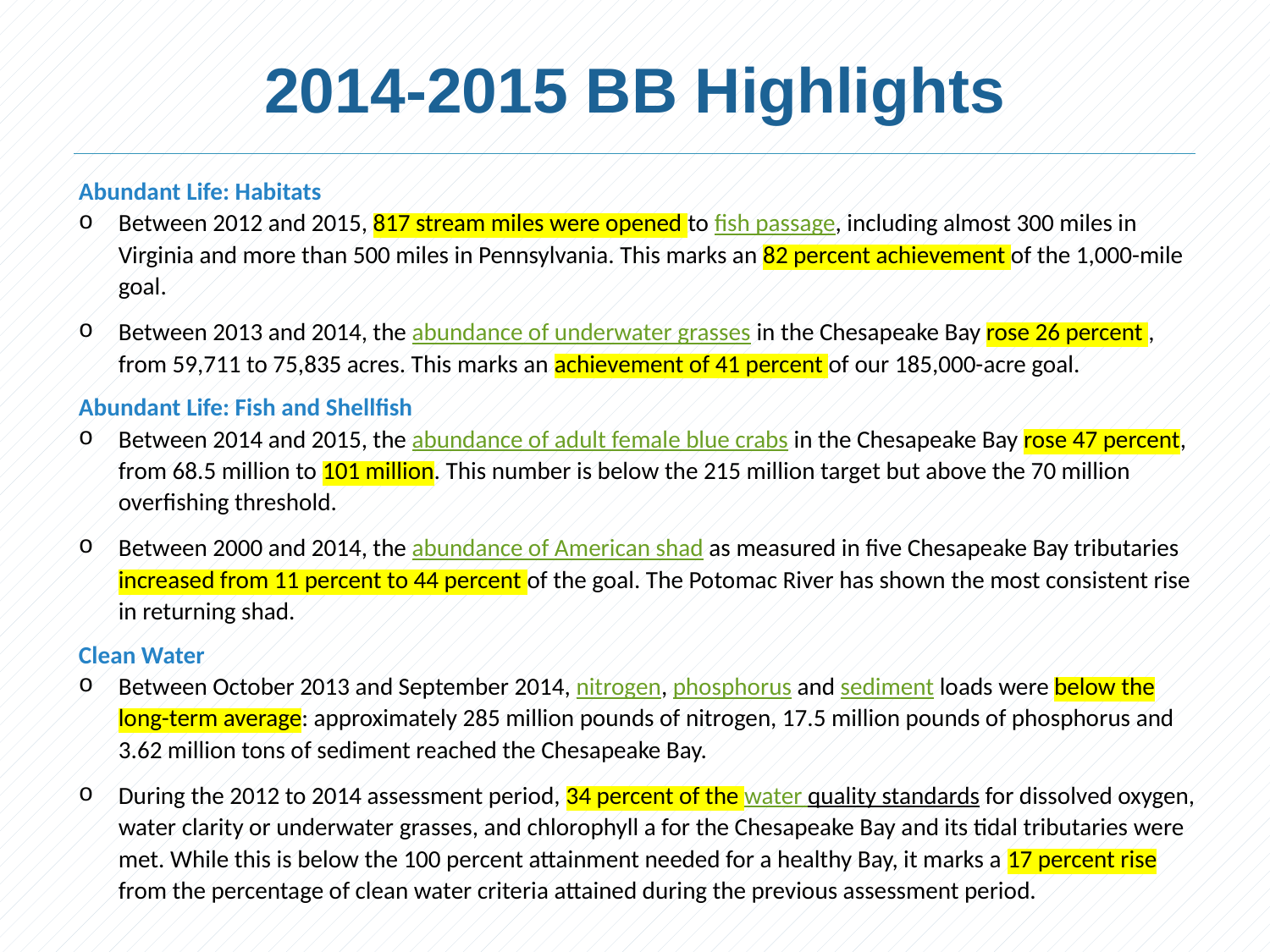

# 2014-2015 BB Highlights
Abundant Life: Habitats
Between 2012 and 2015, 817 stream miles were opened to fish passage, including almost 300 miles in Virginia and more than 500 miles in Pennsylvania. This marks an 82 percent achievement of the 1,000-mile goal.
Between 2013 and 2014, the abundance of underwater grasses in the Chesapeake Bay rose 26 percent , from 59,711 to 75,835 acres. This marks an achievement of 41 percent of our 185,000-acre goal.
Abundant Life: Fish and Shellfish
Between 2014 and 2015, the abundance of adult female blue crabs in the Chesapeake Bay rose 47 percent, from 68.5 million to 101 million. This number is below the 215 million target but above the 70 million overfishing threshold.
Between 2000 and 2014, the abundance of American shad as measured in five Chesapeake Bay tributaries increased from 11 percent to 44 percent of the goal. The Potomac River has shown the most consistent rise in returning shad.
Clean Water
Between October 2013 and September 2014, nitrogen, phosphorus and sediment loads were below the long-term average: approximately 285 million pounds of nitrogen, 17.5 million pounds of phosphorus and 3.62 million tons of sediment reached the Chesapeake Bay.
During the 2012 to 2014 assessment period, 34 percent of the water quality standards for dissolved oxygen, water clarity or underwater grasses, and chlorophyll a for the Chesapeake Bay and its tidal tributaries were met. While this is below the 100 percent attainment needed for a healthy Bay, it marks a 17 percent rise from the percentage of clean water criteria attained during the previous assessment period.